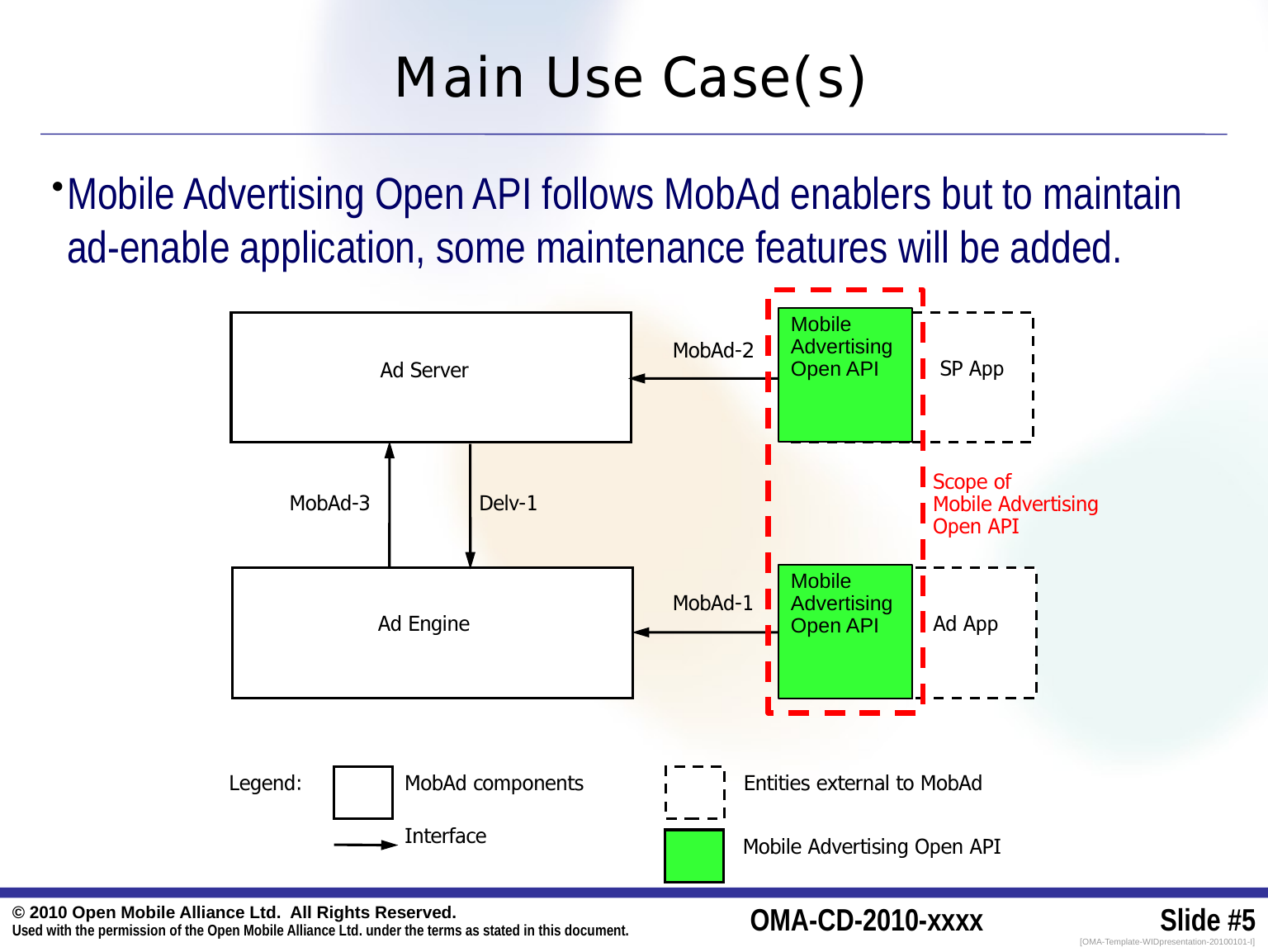

# Main Use Case(s)
Mobile Advertising Open API follows MobAd enablers but to maintain ad-enable application, some maintenance features will be added.

Mobile Advertising Open API

MobAd-2
SP App
Ad Server

Scope of
Mobile Advertising Open API
MobAd-3
Delv-1
Mobile Advertising Open API

MobAd-1
Ad Engine
Ad App

Legend:

MobAd components

Entities external to MobAd
Interface

Mobile Advertising Open API